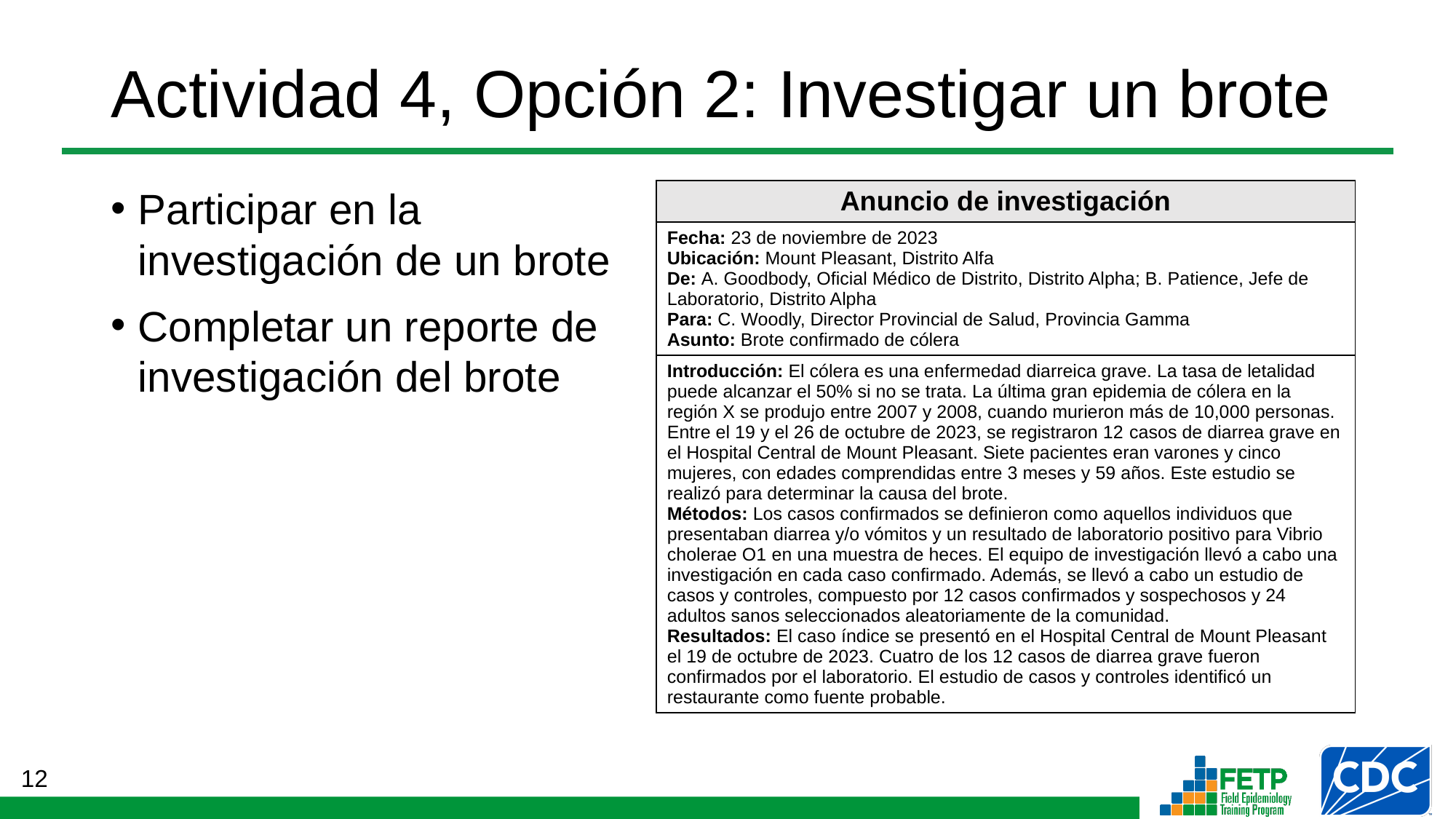

# Actividad 4, Opción 2: Investigar un brote
Participar en la investigación de un brote
Completar un reporte de investigación del brote

| Anuncio de investigación |
| --- |
| Fecha: 23 de noviembre de 2023 Ubicación: Mount Pleasant, Distrito Alfa De: A. Goodbody, Oficial Médico de Distrito, Distrito Alpha; B. Patience, Jefe de Laboratorio, Distrito Alpha Para: C. Woodly, Director Provincial de Salud, Provincia Gamma Asunto: Brote confirmado de cólera |
| Introducción: El cólera es una enfermedad diarreica grave. La tasa de letalidad puede alcanzar el 50% si no se trata. La última gran epidemia de cólera en la región X se produjo entre 2007 y 2008, cuando murieron más de 10,000 personas. Entre el 19 y el 26 de octubre de 2023, se registraron 12 casos de diarrea grave en el Hospital Central de Mount Pleasant. Siete pacientes eran varones y cinco mujeres, con edades comprendidas entre 3 meses y 59 años. Este estudio se realizó para determinar la causa del brote. Métodos: Los casos confirmados se definieron como aquellos individuos que presentaban diarrea y/o vómitos y un resultado de laboratorio positivo para Vibrio cholerae O1 en una muestra de heces. El equipo de investigación llevó a cabo una investigación en cada caso confirmado. Además, se llevó a cabo un estudio de casos y controles, compuesto por 12 casos confirmados y sospechosos y 24 adultos sanos seleccionados aleatoriamente de la comunidad. Resultados: El caso índice se presentó en el Hospital Central de Mount Pleasant el 19 de octubre de 2023. Cuatro de los 12 casos de diarrea grave fueron confirmados por el laboratorio. El estudio de casos y controles identificó un restaurante como fuente probable. |